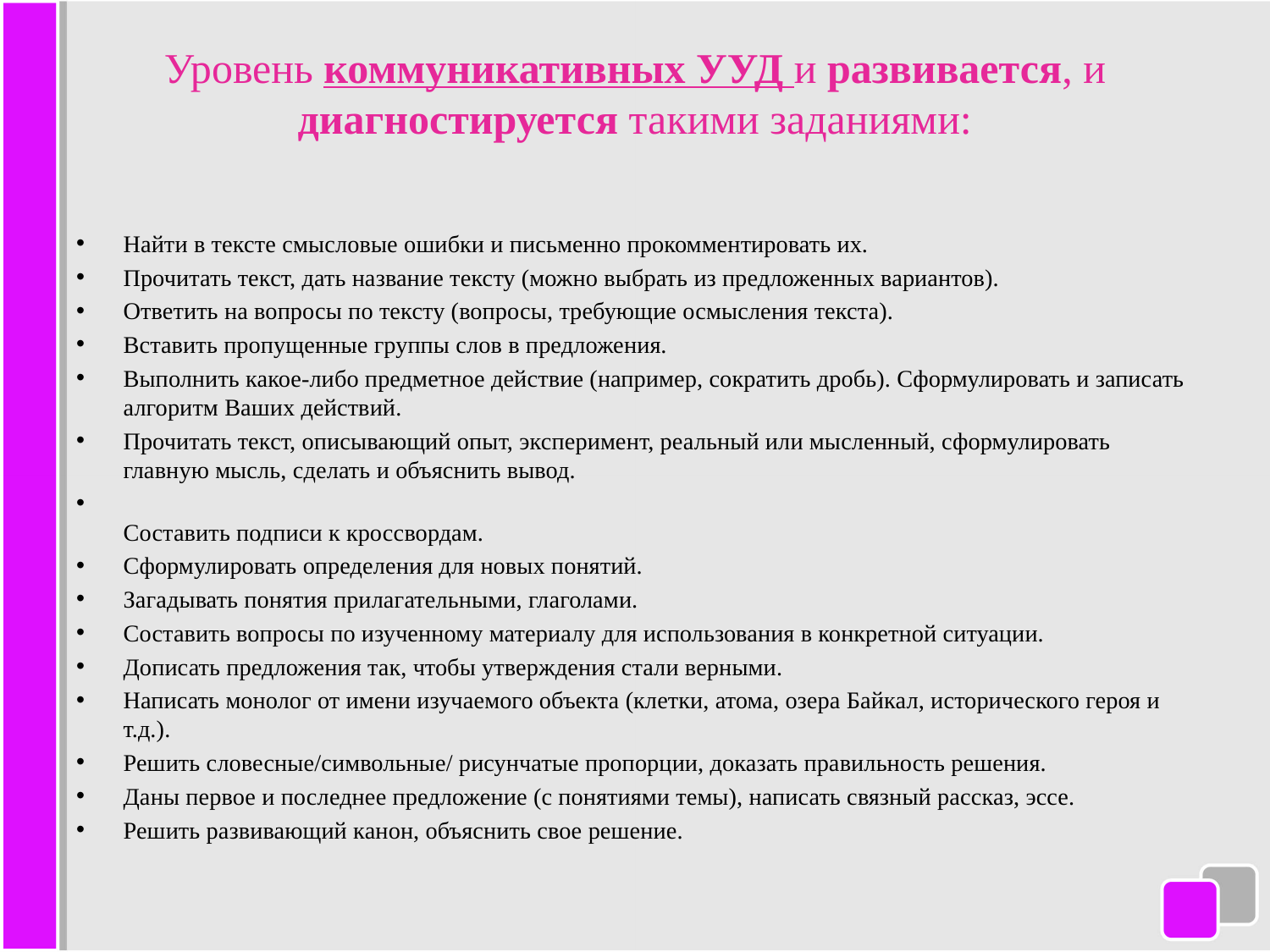

# Уровень коммуникативных УУД и развивается, и диагностируется такими заданиями:
Найти в тексте смысловые ошибки и письменно прокомментировать их.
Прочитать текст, дать название тексту (можно выбрать из предложенных вариантов).
Ответить на вопросы по тексту (вопросы, требующие осмысления текста).
Вставить пропущенные группы слов в предложения.
Выполнить какое-либо предметное действие (например, сократить дробь). Сформулировать и записать алгоритм Ваших действий.
Прочитать текст, описывающий опыт, эксперимент, реальный или мысленный, сформулировать главную мысль, сделать и объяснить вывод.
Составить подписи к кроссвордам.
Сформулировать определения для новых понятий.
Загадывать понятия прилагательными, глаголами.
Составить вопросы по изученному материалу для использования в конкретной ситуации.
Дописать предложения так, чтобы утверждения стали верными.
Написать монолог от имени изучаемого объекта (клетки, атома, озера Байкал, исторического героя и т.д.).
Решить словесные/символьные/ рисунчатые пропорции, доказать правильность решения.
Даны первое и последнее предложение (с понятиями темы), написать связный рассказ, эссе.
Решить развивающий канон, объяснить свое решение.